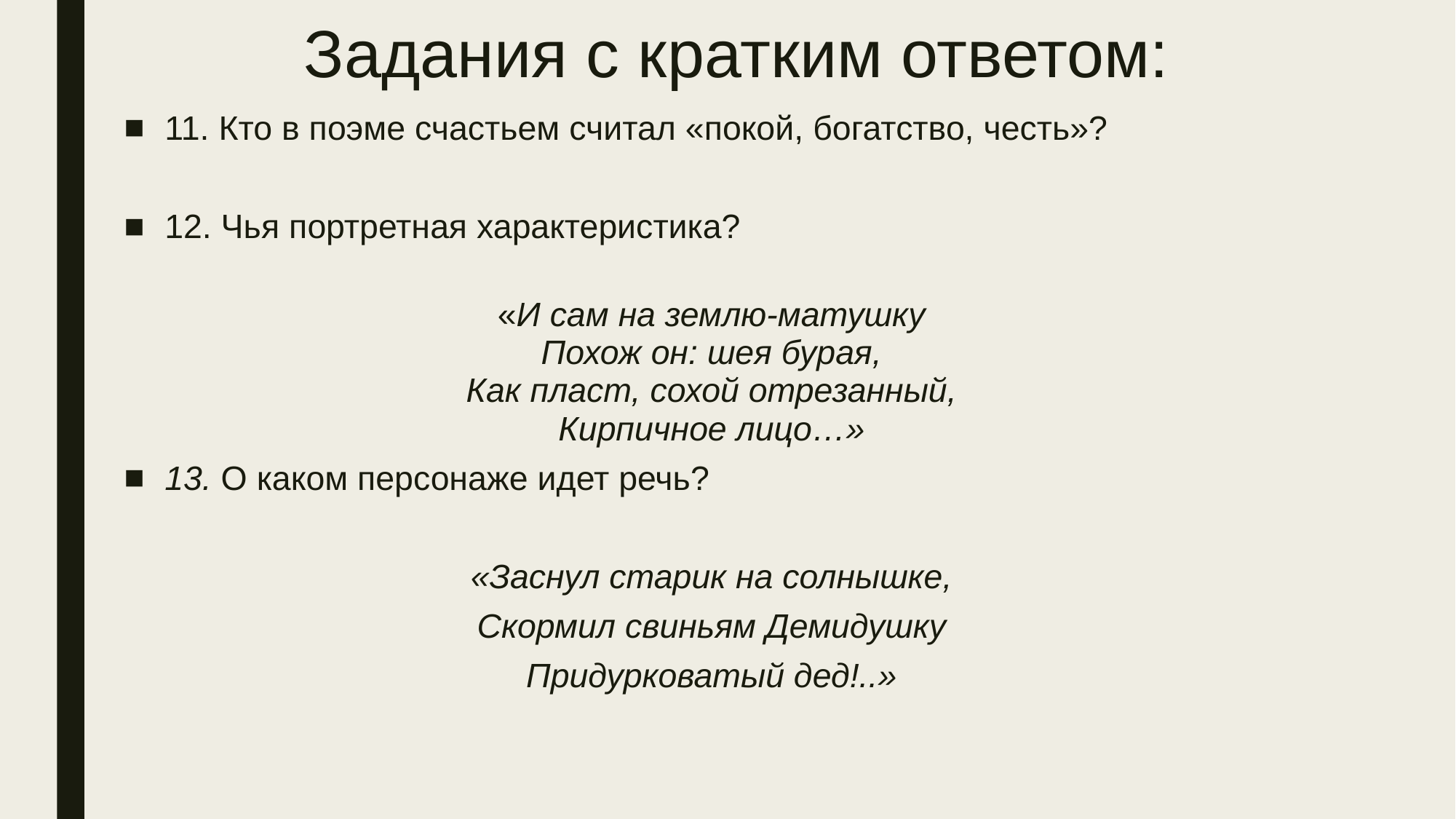

# Задания с кратким ответом:
11. Кто в поэме счастьем считал «покой, богатство, честь»?

12. Чья портретная характеристика?
«И сам на землю-матушку
Похож он: шея бурая,
Как пласт, сохой отрезанный,
Кирпичное лицо…»
13. О каком персонаже идет речь?

«Заснул старик на солнышке,
Скормил свиньям Демидушку
Придурковатый дед!..»